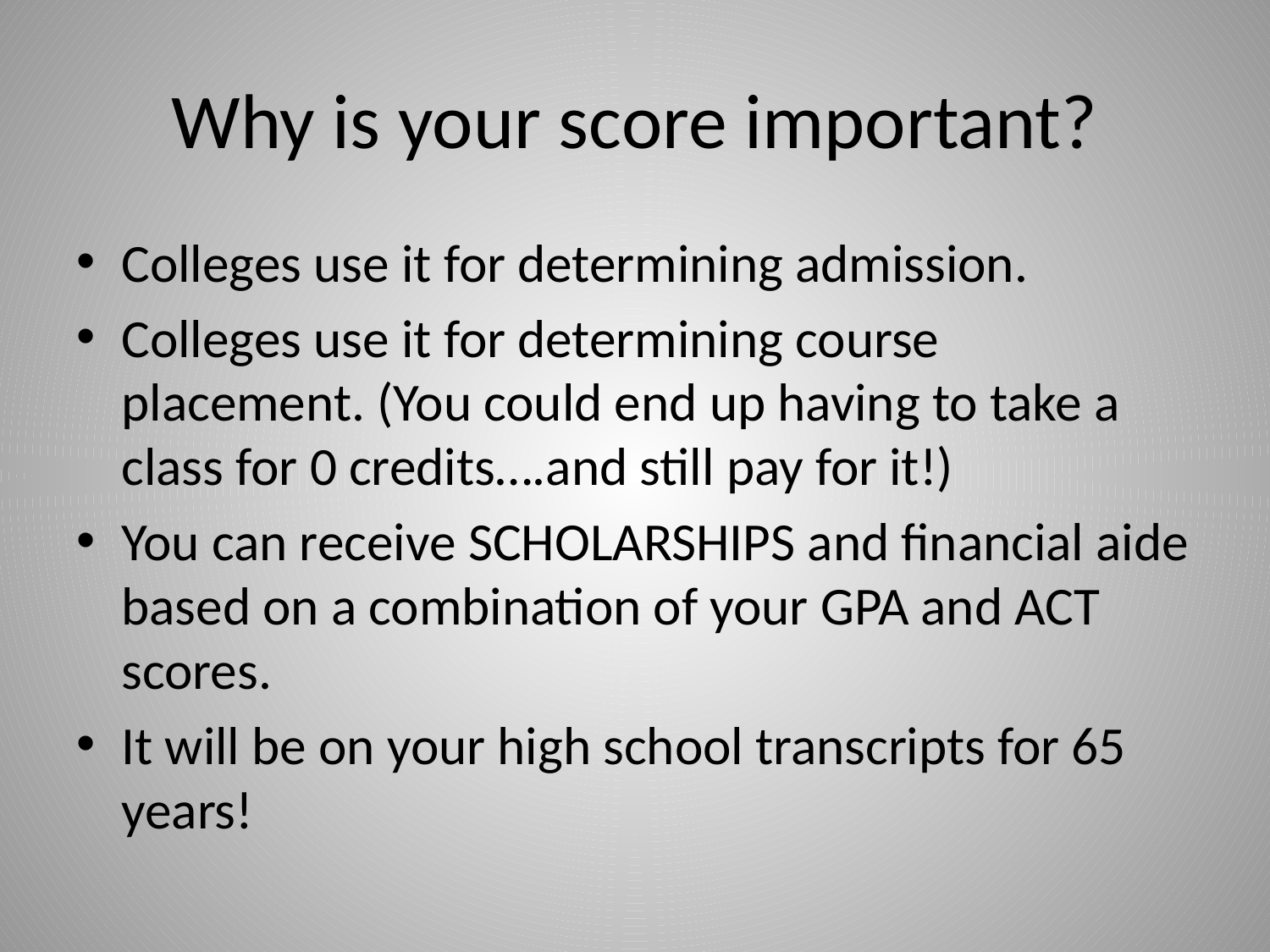

# Why is your score important?
Colleges use it for determining admission.
Colleges use it for determining course placement. (You could end up having to take a class for 0 credits….and still pay for it!)
You can receive SCHOLARSHIPS and financial aide based on a combination of your GPA and ACT scores.
It will be on your high school transcripts for 65 years!